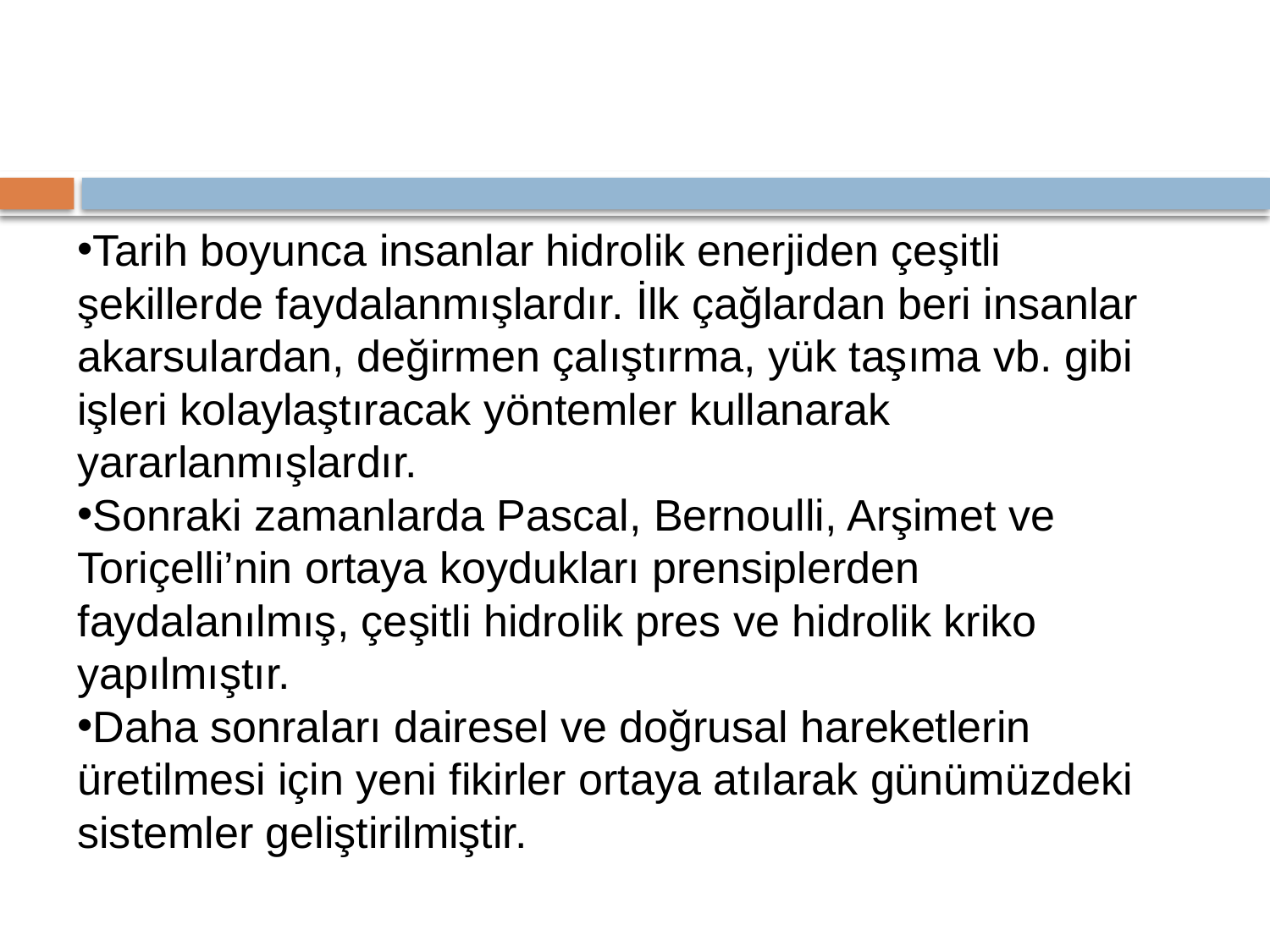

#
Tarih boyunca insanlar hidrolik enerjiden çeşitli şekillerde faydalanmışlardır. İlk çağlardan beri insanlar akarsulardan, değirmen çalıştırma, yük taşıma vb. gibi işleri kolaylaştıracak yöntemler kullanarak yararlanmışlardır.
Sonraki zamanlarda Pascal, Bernoulli, Arşimet ve Toriçelli’nin ortaya koydukları prensiplerden faydalanılmış, çeşitli hidrolik pres ve hidrolik kriko yapılmıştır.
Daha sonraları dairesel ve doğrusal hareketlerin üretilmesi için yeni fikirler ortaya atılarak günümüzdeki sistemler geliştirilmiştir.